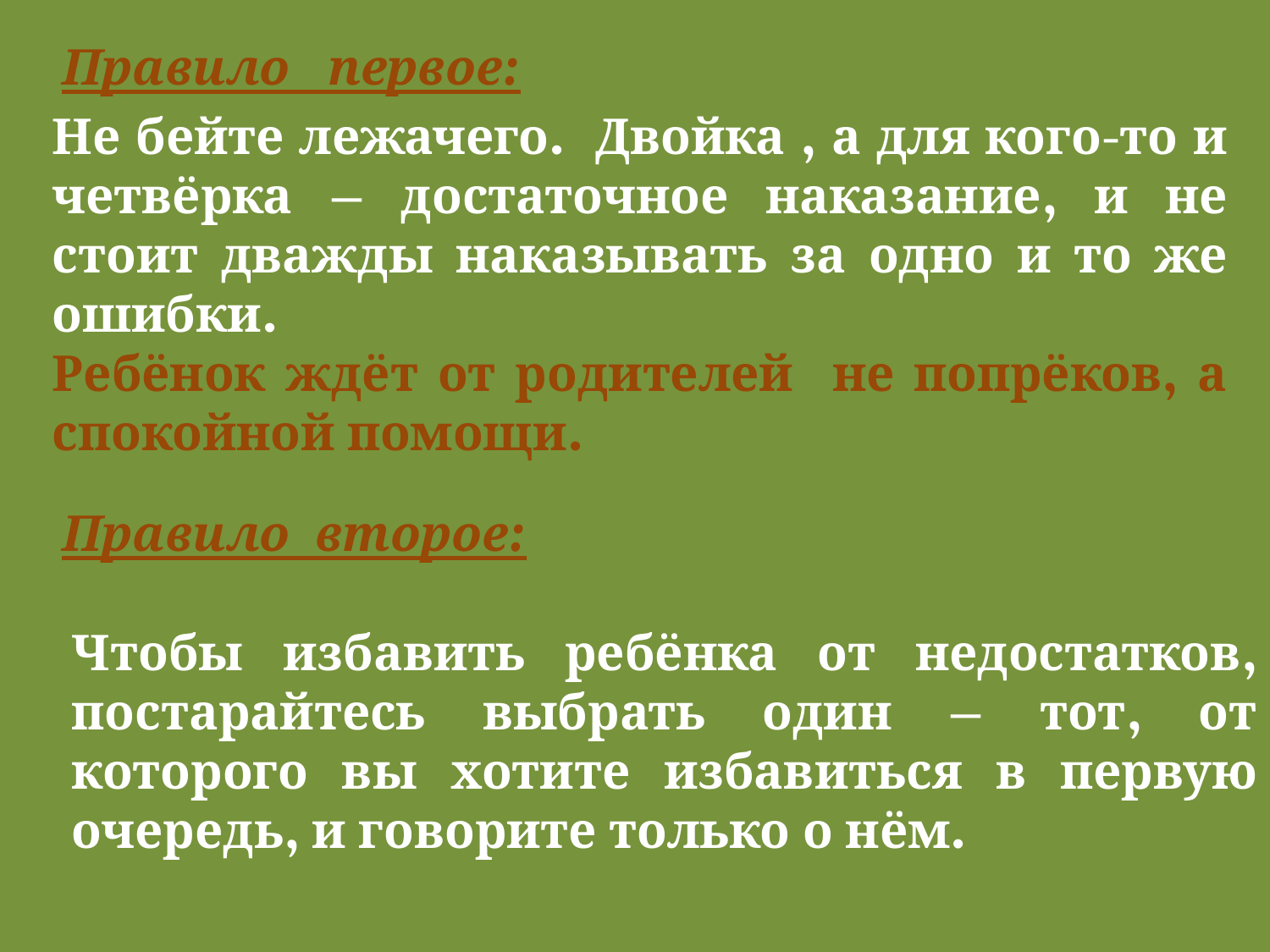

Правило   первое:
Не бейте лежачего.  Двойка , а для кого-то и четвёрка – достаточное наказание, и не стоит дважды наказывать за одно и то же ошибки.
Ребёнок ждёт от родителей  не попрёков, а спокойной помощи.
Правило  второе:
Чтобы избавить ребёнка от недостатков, постарайтесь выбрать один – тот, от которого вы хотите избавиться в первую очередь, и говорите только о нём.